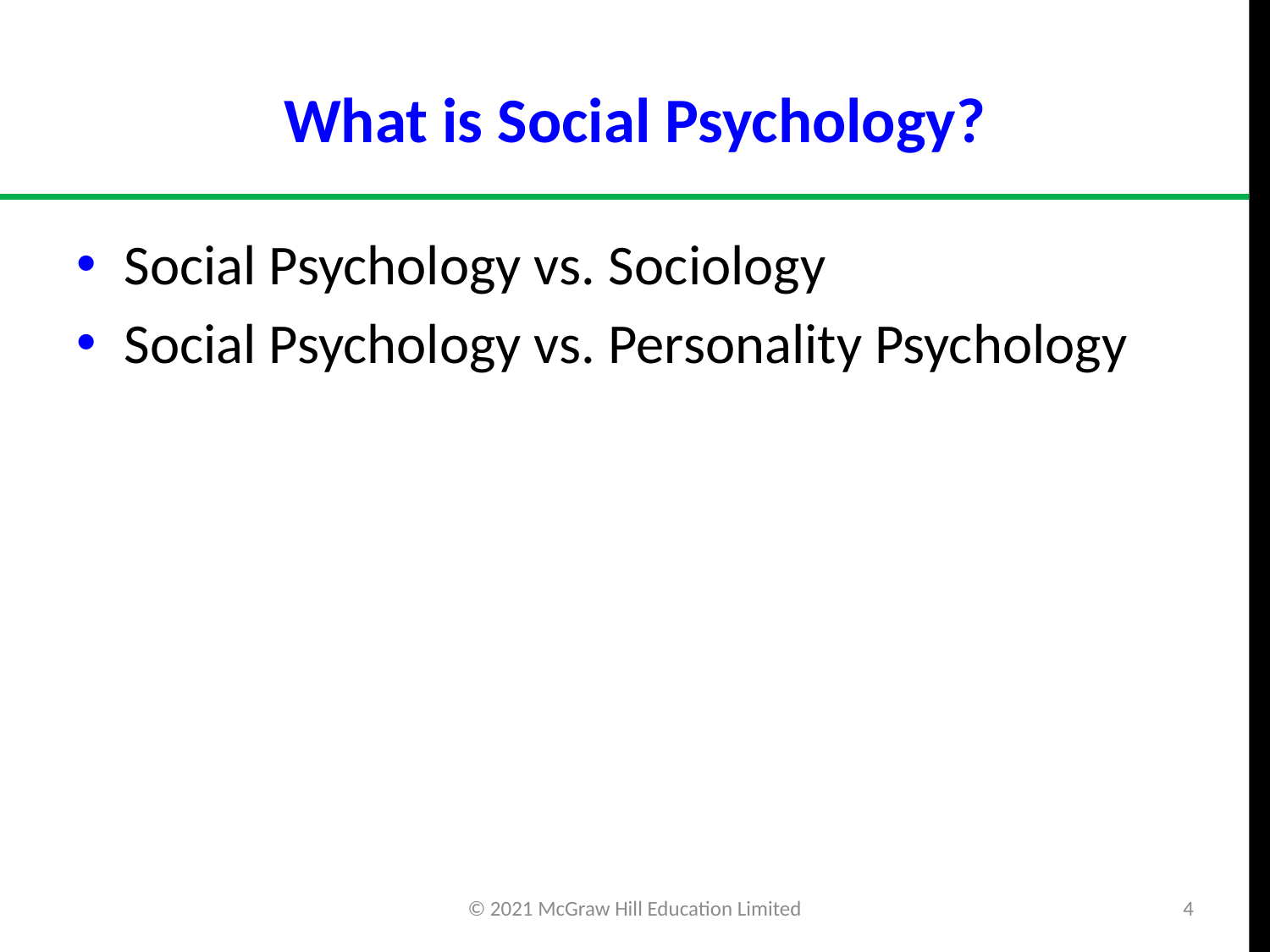

# What is Social Psychology?
Social Psychology vs. Sociology
Social Psychology vs. Personality Psychology

© 2021 McGraw Hill Education Limited
4